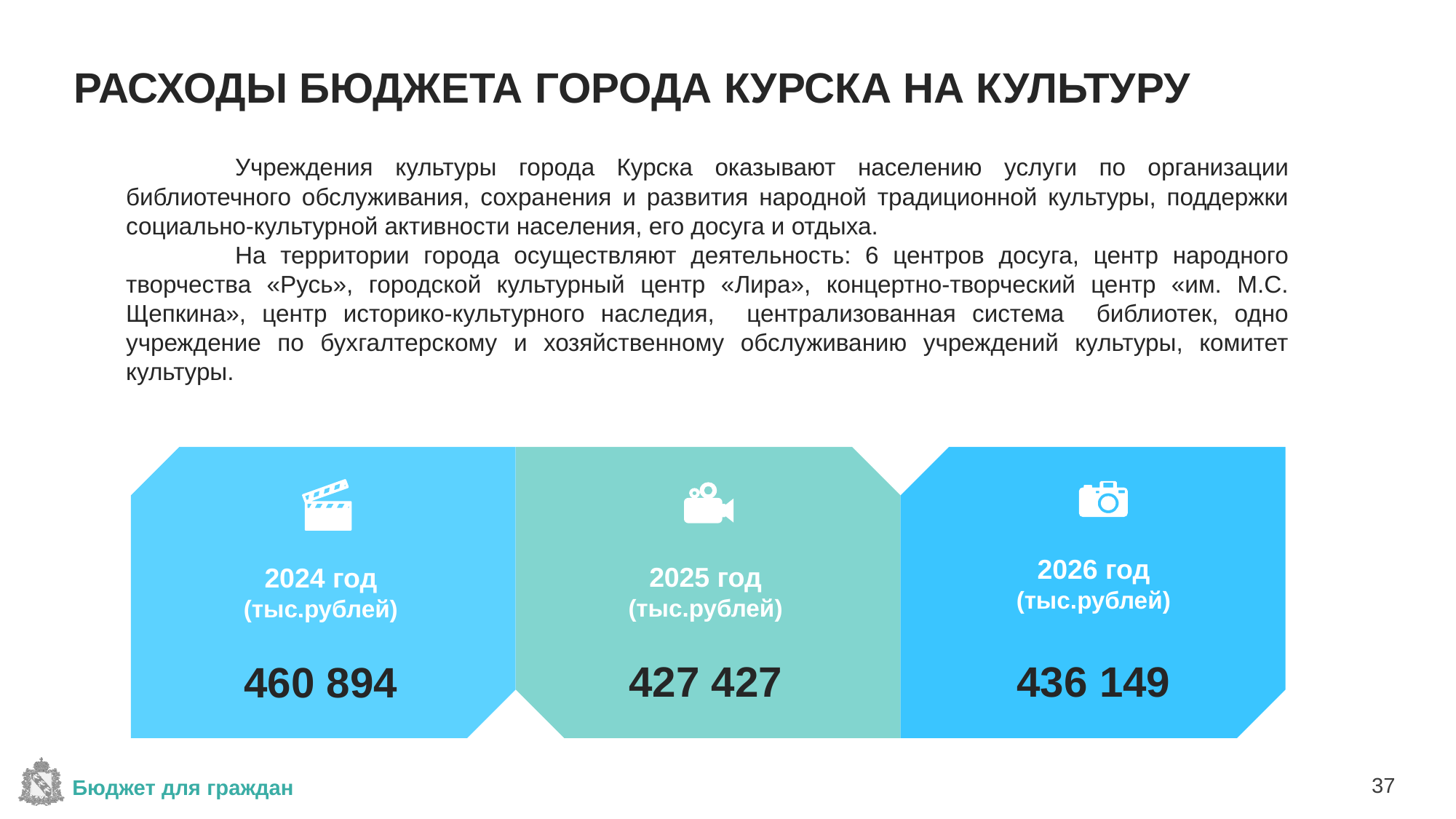

# РАСХОДЫ БЮДЖЕТА ГОРОДА КУРСКА НА КУЛЬТУРУ
	Учреждения культуры города Курска оказывают населению услуги по организации библиотечного обслуживания, сохранения и развития народной традиционной культуры, поддержки социально-культурной активности населения, его досуга и отдыха.
	На территории города осуществляют деятельность: 6 центров досуга, центр народного творчества «Русь», городской культурный центр «Лира», концертно-творческий центр «им. М.С. Щепкина», центр историко-культурного наследия,  централизованная система  библиотек, одно учреждение по бухгалтерскому и хозяйственному обслуживанию учреждений культуры, комитет культуры.

2026 год (тыс.рублей)

436 149
2025 год (тыс.рублей)

427 427
2024 год (тыс.рублей)

460 894